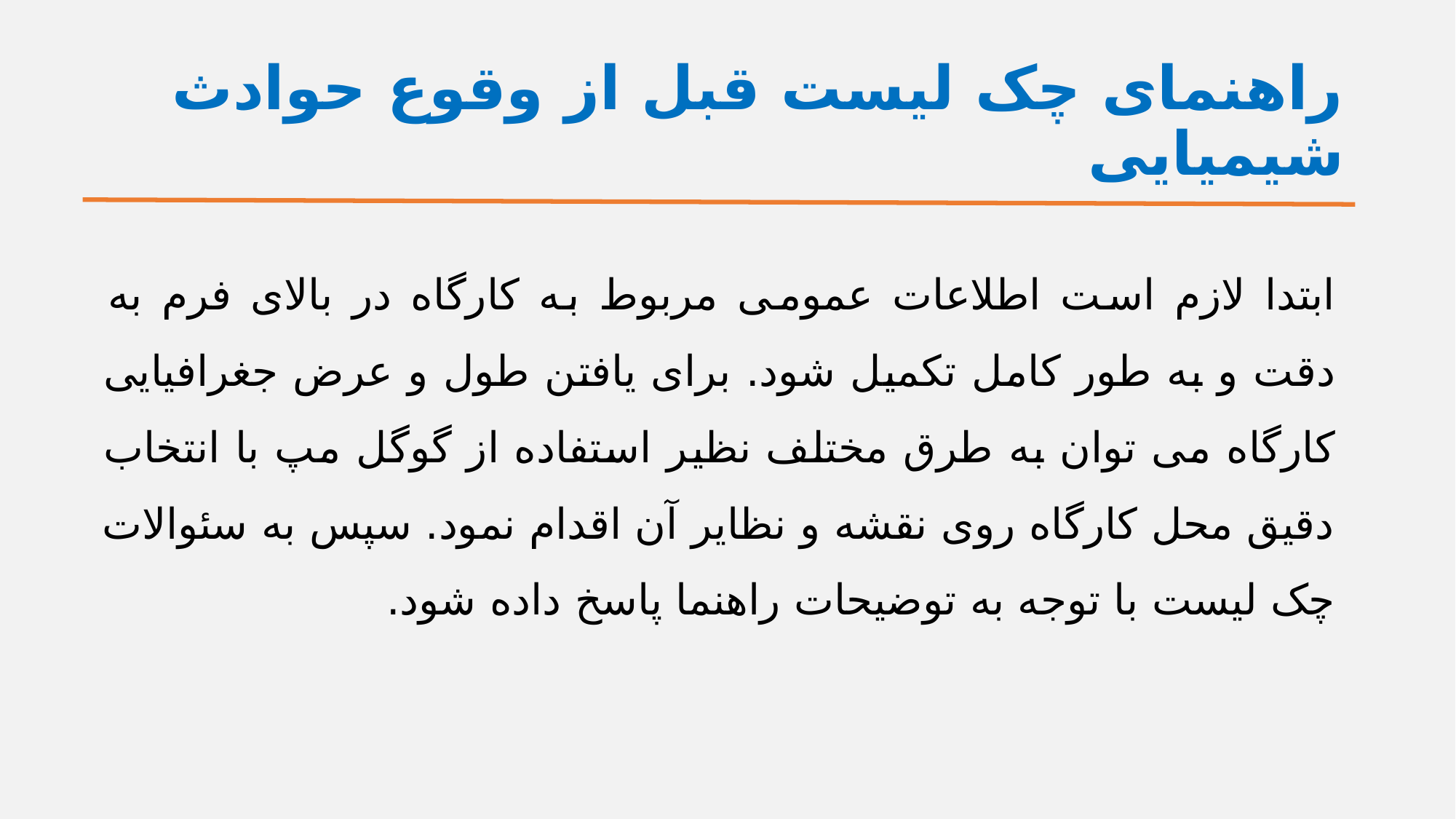

# راهنمای چک لیست قبل از وقوع حوادث شیمیایی
ابتدا لازم است اطلاعات عمومی مربوط به کارگاه در بالای فرم به دقت و به طور کامل تکمیل شود. برای یافتن طول و عرض جغرافیایی کارگاه می توان به طرق مختلف نظیر استفاده از گوگل مپ با انتخاب دقیق محل کارگاه روی نقشه و نظایر آن اقدام نمود. سپس به سئوالات چک لیست با توجه به توضیحات راهنما پاسخ داده شود.